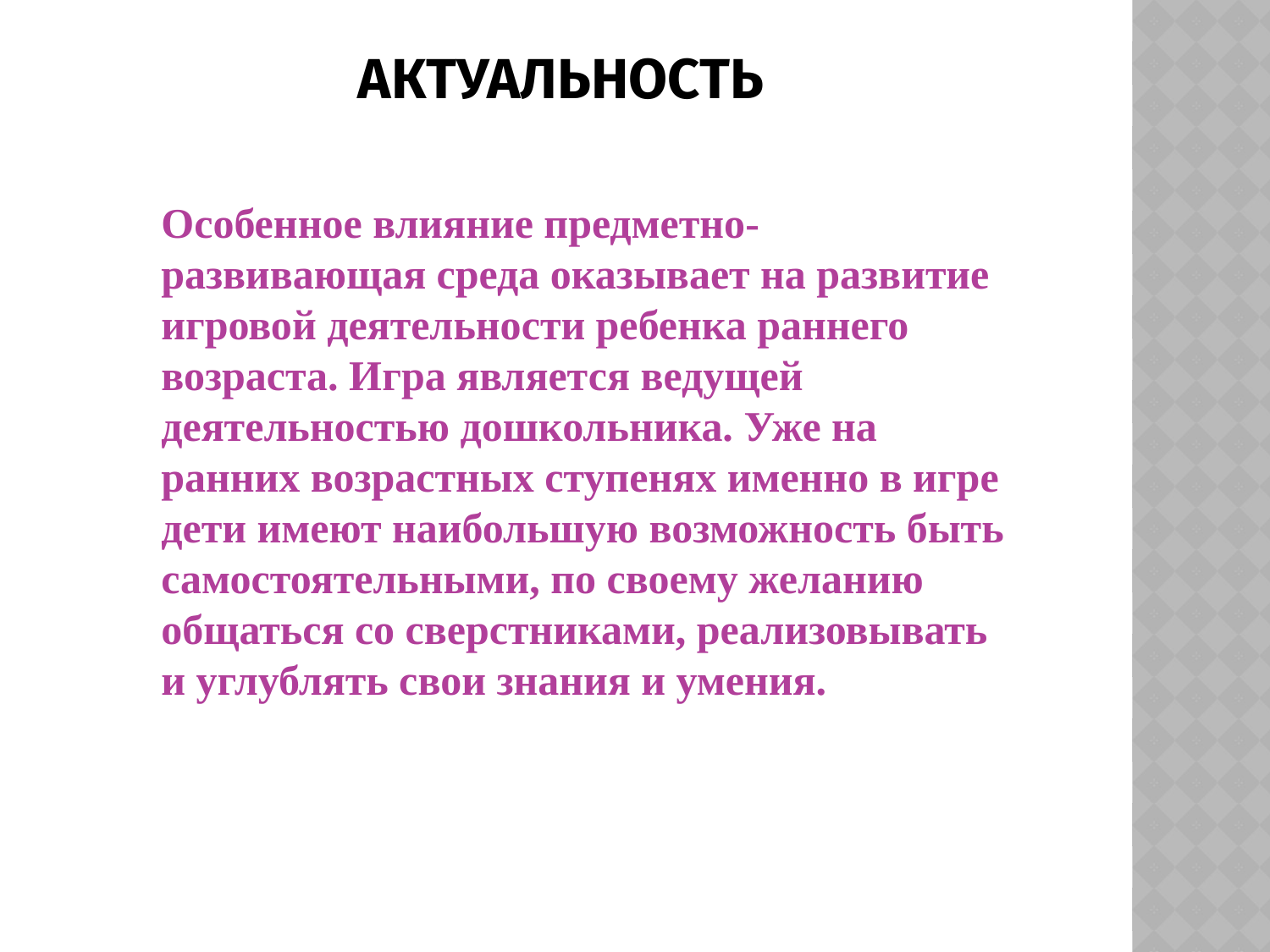

АКТУАЛЬНОСТЬ
# Особенное влияние предметно-развивающая среда оказывает на развитие игровой деятельности ребенка раннего возраста. Игра является ведущей деятельностью дошкольника. Уже на ранних возрастных ступенях именно в игре дети имеют наибольшую возможность быть самостоятельными, по своему желанию общаться со сверстниками, реализовывать и углублять свои знания и умения.